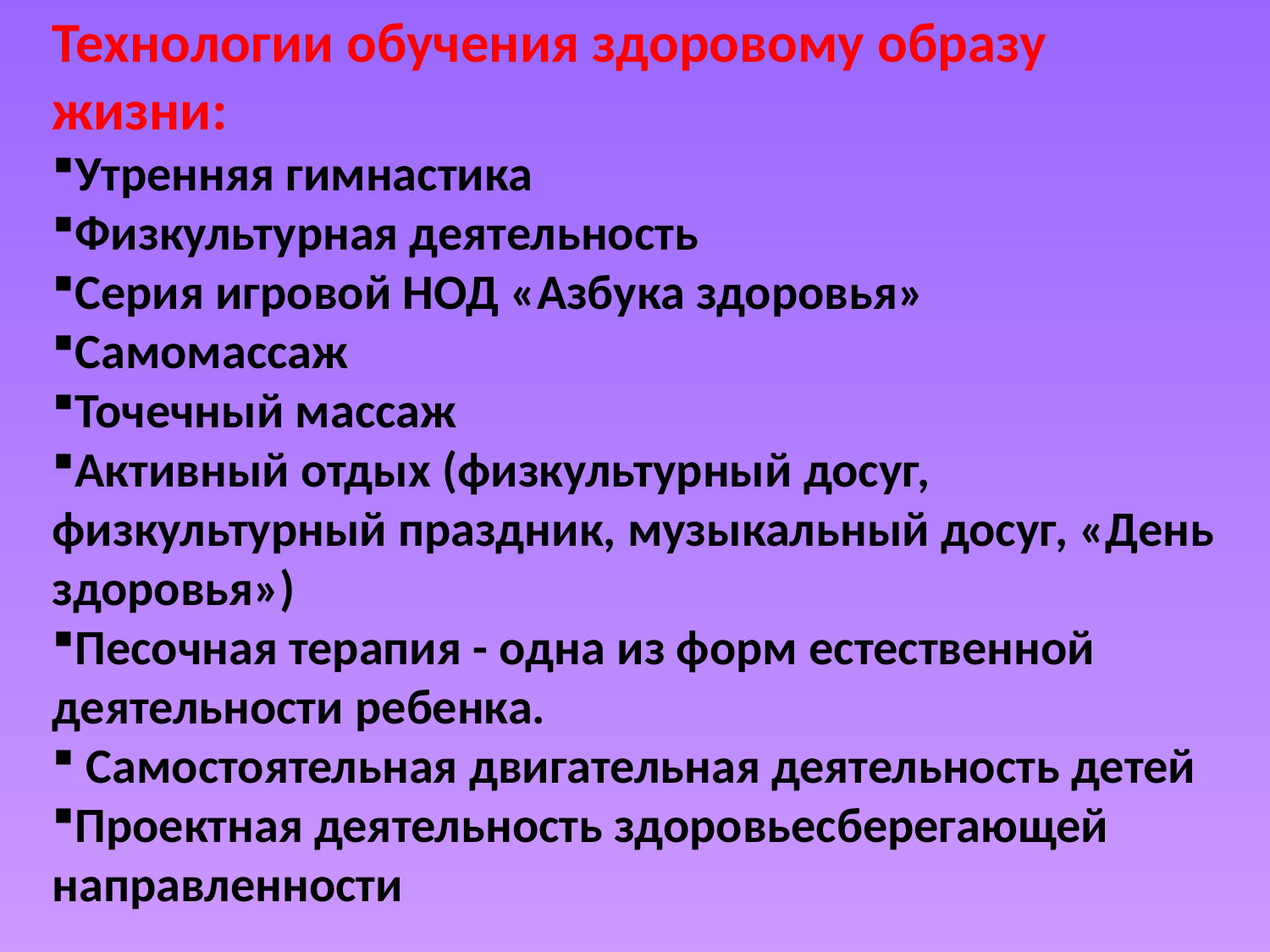

Технологии обучения здоровому образу жизни:
Утренняя гимнастика
Физкультурная деятельность
Серия игровой НОД «Азбука здоровья»
Самомассаж
Точечный массаж
Активный отдых (физкультурный досуг, физкультурный праздник, музыкальный досуг, «День здоровья»)
Песочная терапия - одна из форм естественной деятельности ребенка.
 Самостоятельная двигательная деятельность детей
Проектная деятельность здоровьесберегающей направленности